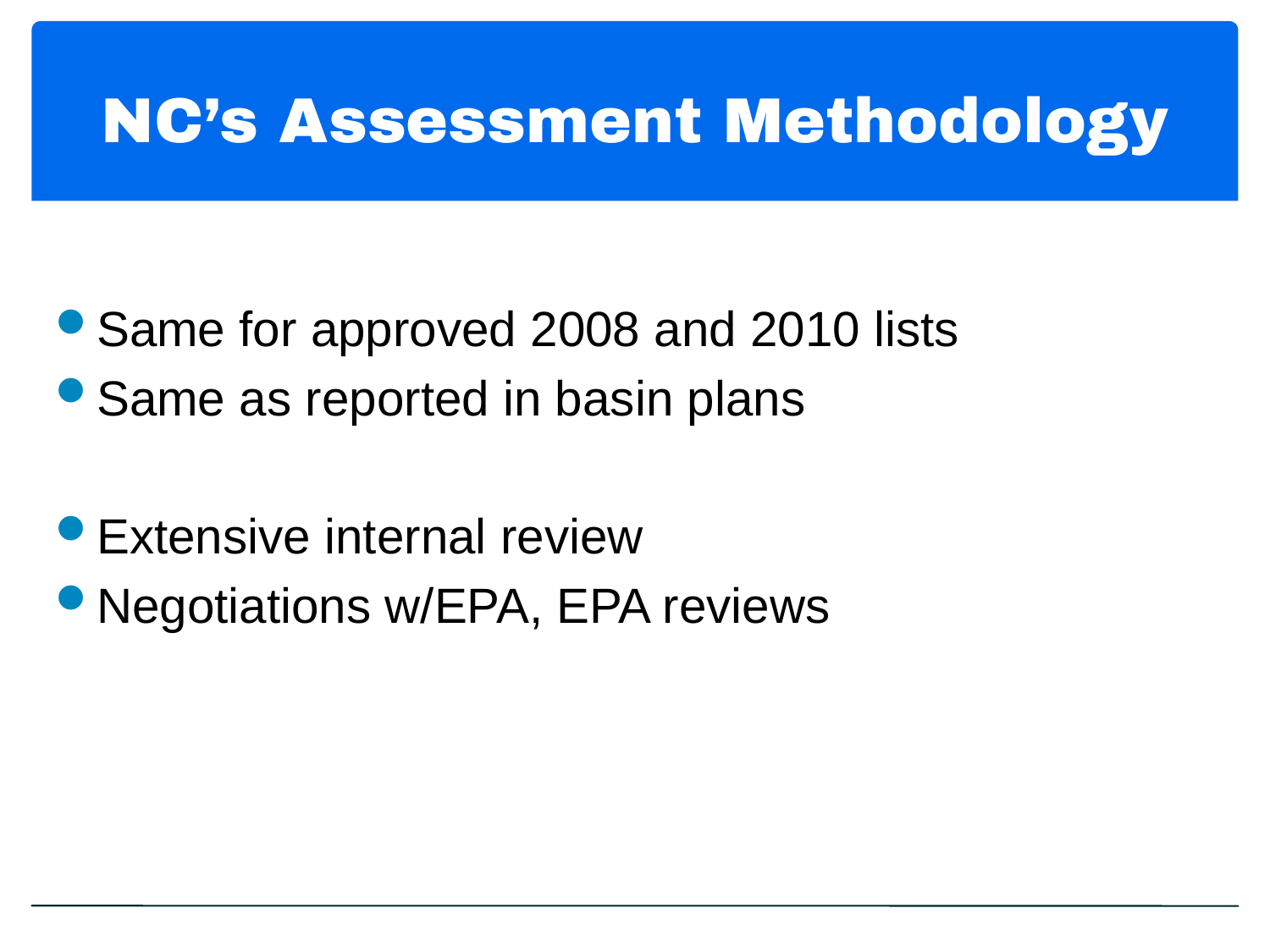

# NC’s Assessment Methodology

Same for approved 2008 and 2010 lists
Same as reported in basin plans

Extensive internal review
Negotiations w/EPA, EPA reviews